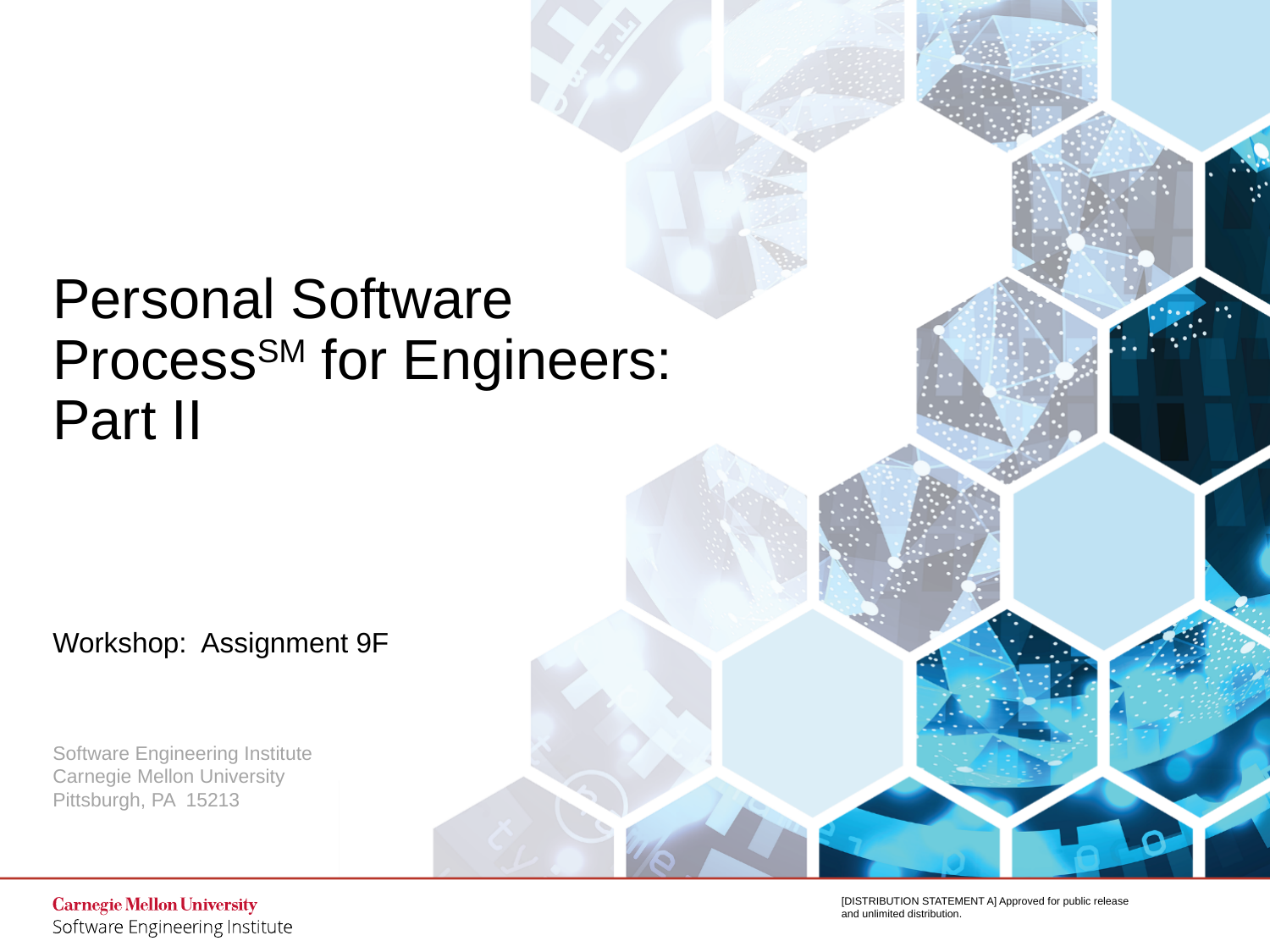

# Personal Software ProcessSM for Engineers: Part II
Workshop:  Assignment 9F